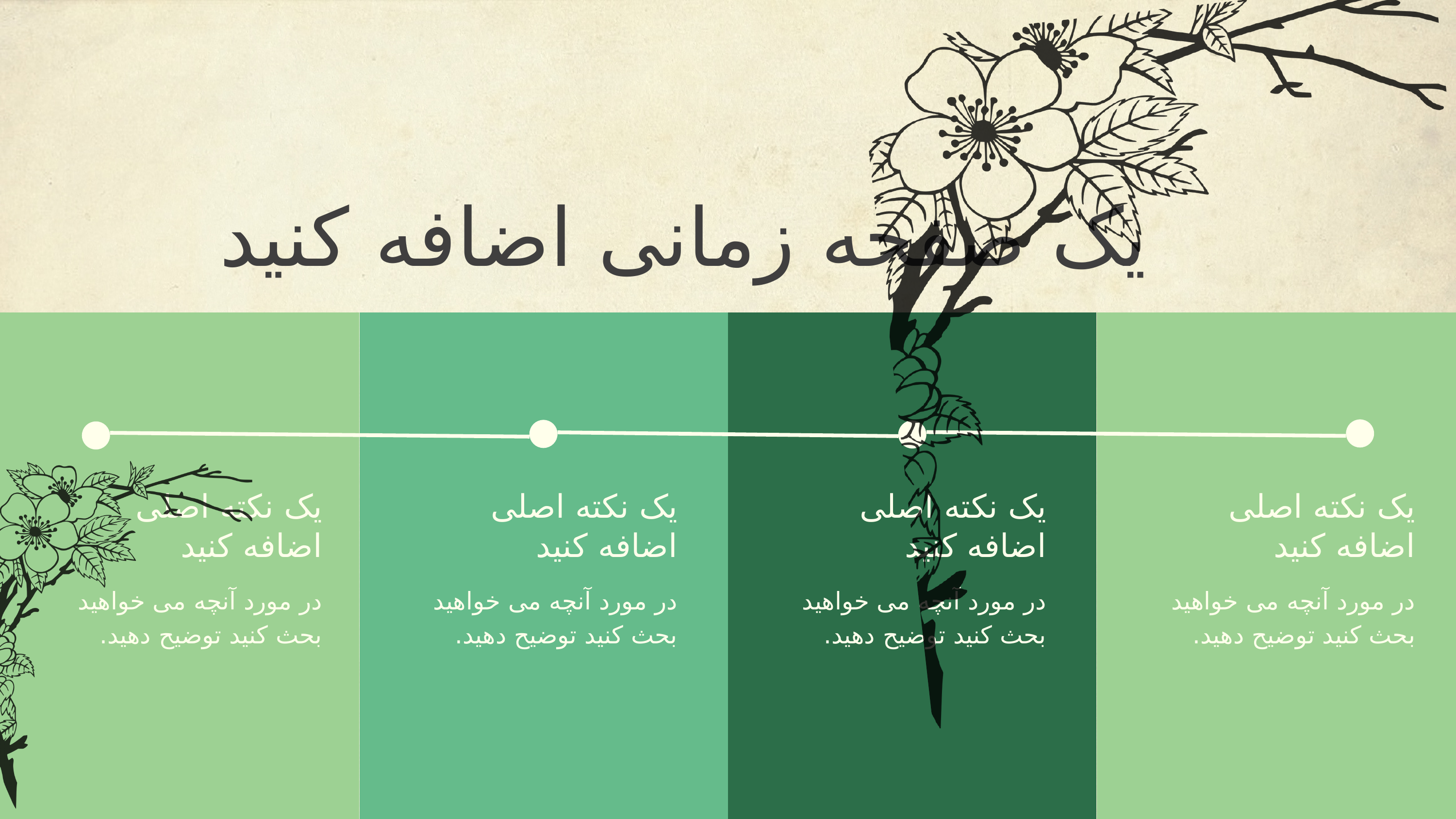

یک صفحه زمانی اضافه کنید

یک نکته اصلی اضافه کنید
یک نکته اصلی اضافه کنید
یک نکته اصلی اضافه کنید
یک نکته اصلی اضافه کنید
در مورد آنچه می خواهید بحث کنید توضیح دهید.
در مورد آنچه می خواهید بحث کنید توضیح دهید.
در مورد آنچه می خواهید بحث کنید توضیح دهید.
در مورد آنچه می خواهید بحث کنید توضیح دهید.